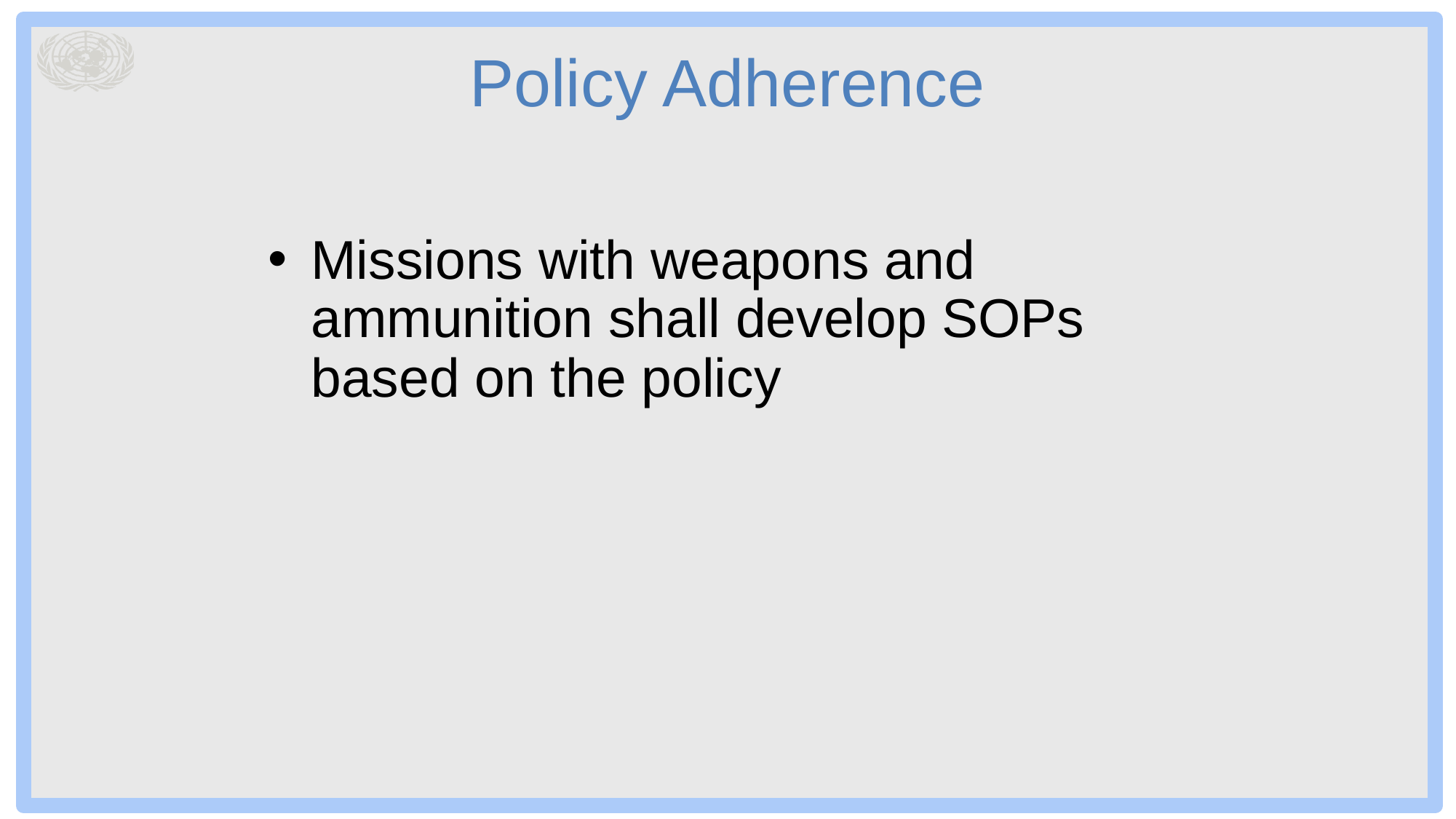

# Policy Adherence
Missions with weapons and ammunition shall develop SOPs based on the policy